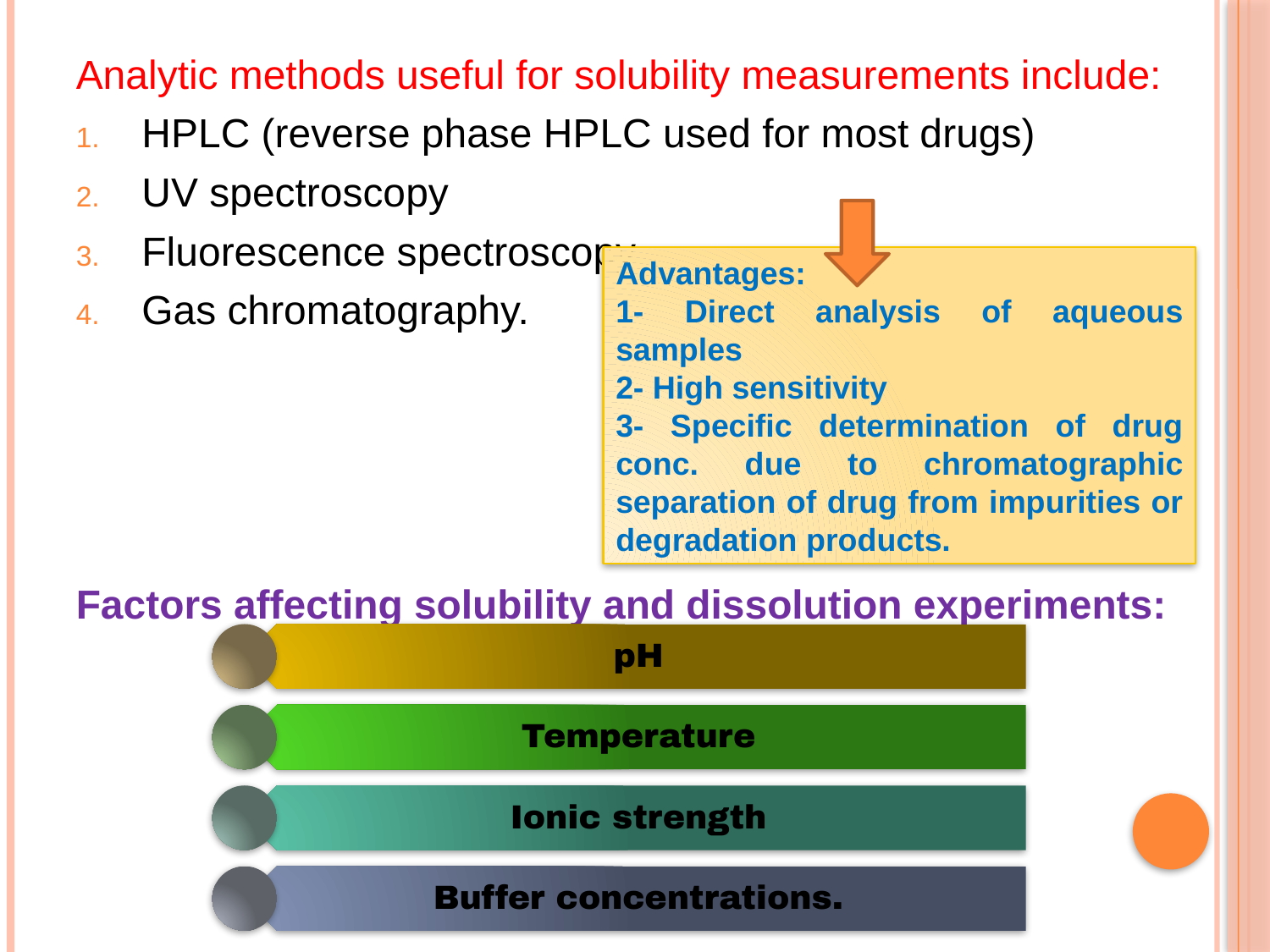

Analytic methods useful for solubility measurements include:
HPLC (reverse phase HPLC used for most drugs)
UV spectroscopy
Fluorescence spectroscopy
Gas chromatography.

Factors affecting solubility and dissolution experiments:

Advantages:
1- Direct analysis of aqueous samples
2- High sensitivity
3- Specific determination of drug conc. due to chromatographic separation of drug from impurities or degradation products.
pH
Temperature
Ionic strength
Buffer concentrations.